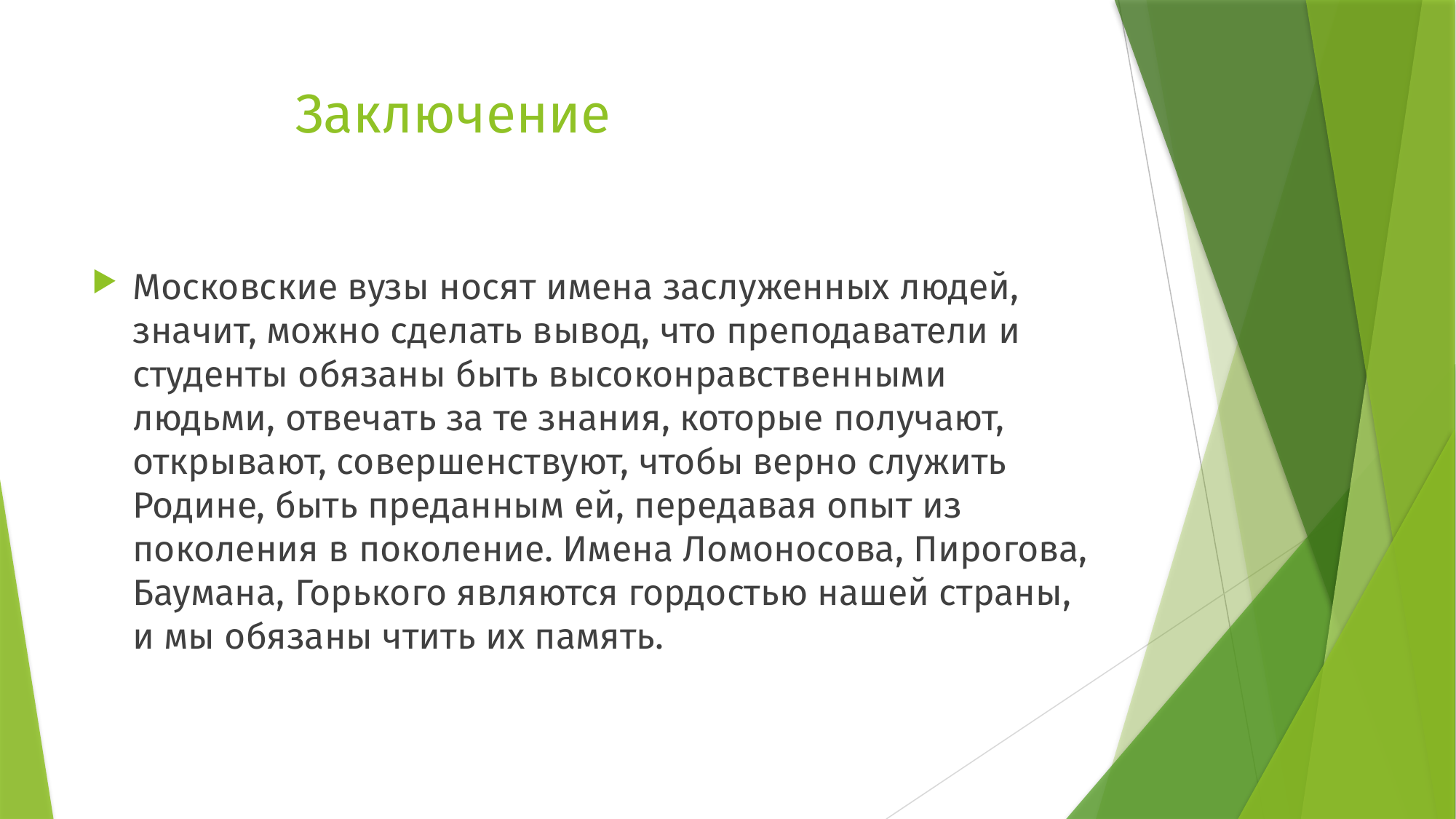

# Заключение
Московские вузы носят имена заслуженных людей, значит, можно сделать вывод, что преподаватели и студенты обязаны быть высоконравственными людьми, отвечать за те знания, которые получают, открывают, совершенствуют, чтобы верно служить Родине, быть преданным ей, передавая опыт из поколения в поколение. Имена Ломоносова, Пирогова, Баумана, Горького являются гордостью нашей страны, и мы обязаны чтить их память.